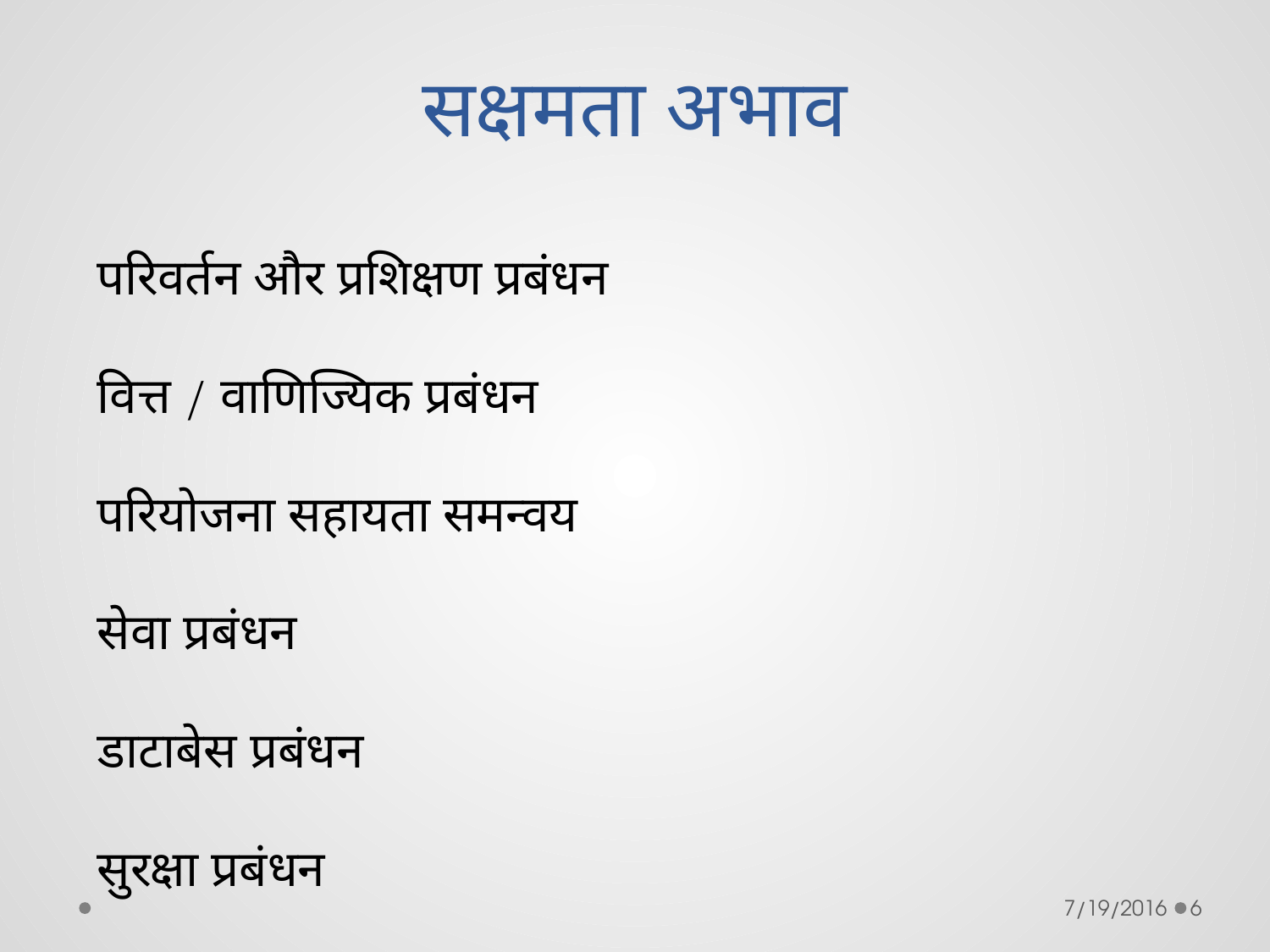

# सक्षमता अभाव
परिवर्तन और प्रशिक्षण प्रबंधन
वित्त / वाणिज्यिक प्रबंधन
परियोजना सहायता समन्वय
सेवा प्रबंधन
डाटाबेस प्रबंधन
सुरक्षा प्रबंधन
7/19/2016
6